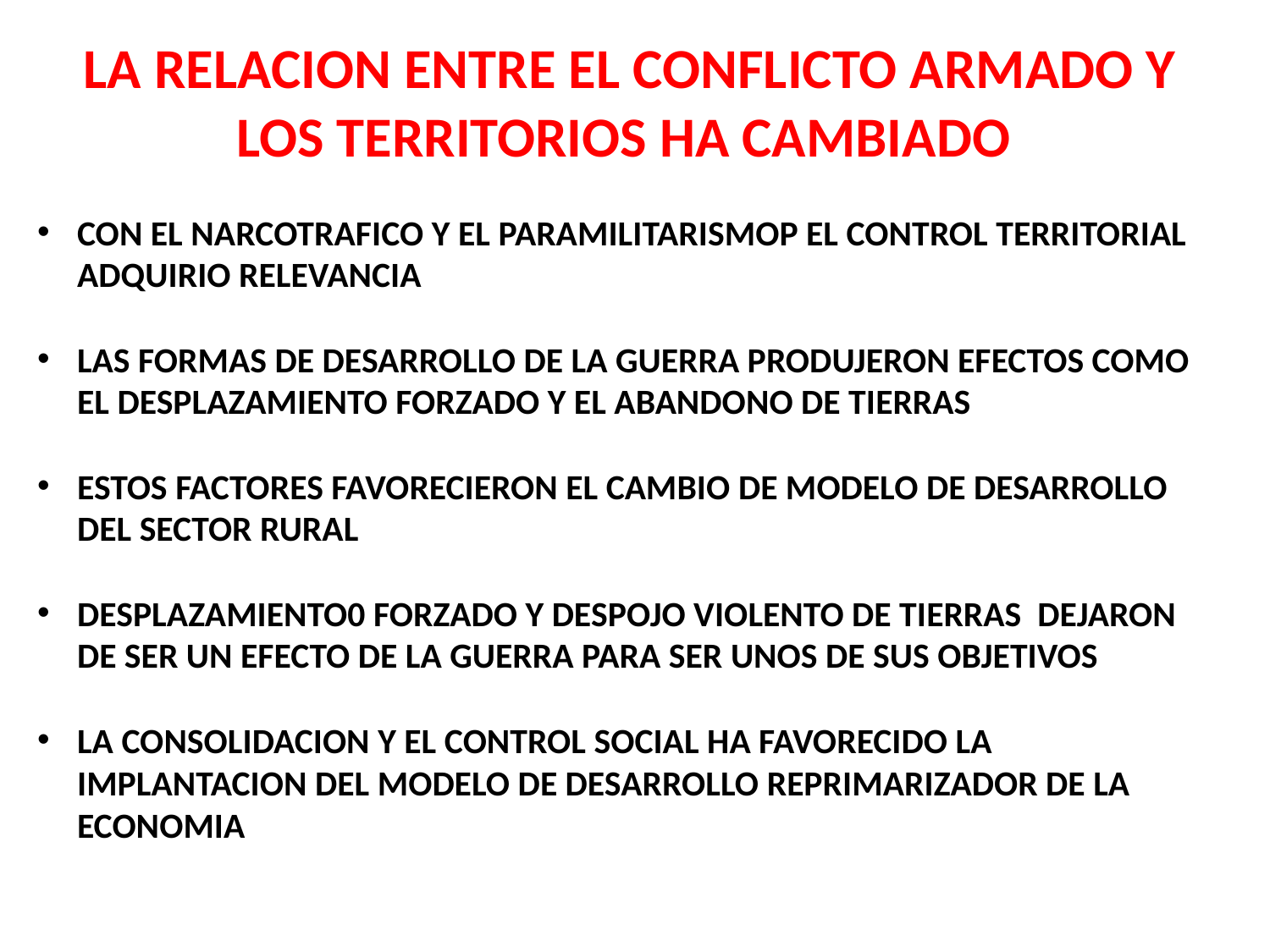

LA RELACION ENTRE EL CONFLICTO ARMADO Y LOS TERRITORIOS HA CAMBIADO

CON EL NARCOTRAFICO Y EL PARAMILITARISMOP EL CONTROL TERRITORIAL ADQUIRIO RELEVANCIA

LAS FORMAS DE DESARROLLO DE LA GUERRA PRODUJERON EFECTOS COMO EL DESPLAZAMIENTO FORZADO Y EL ABANDONO DE TIERRAS

ESTOS FACTORES FAVORECIERON EL CAMBIO DE MODELO DE DESARROLLO DEL SECTOR RURAL

DESPLAZAMIENTO0 FORZADO Y DESPOJO VIOLENTO DE TIERRAS  DEJARON DE SER UN EFECTO DE LA GUERRA PARA SER UNOS DE SUS OBJETIVOS

LA CONSOLIDACION Y EL CONTROL SOCIAL HA FAVORECIDO LA IMPLANTACION DEL MODELO DE DESARROLLO REPRIMARIZADOR DE LA ECONOMIA